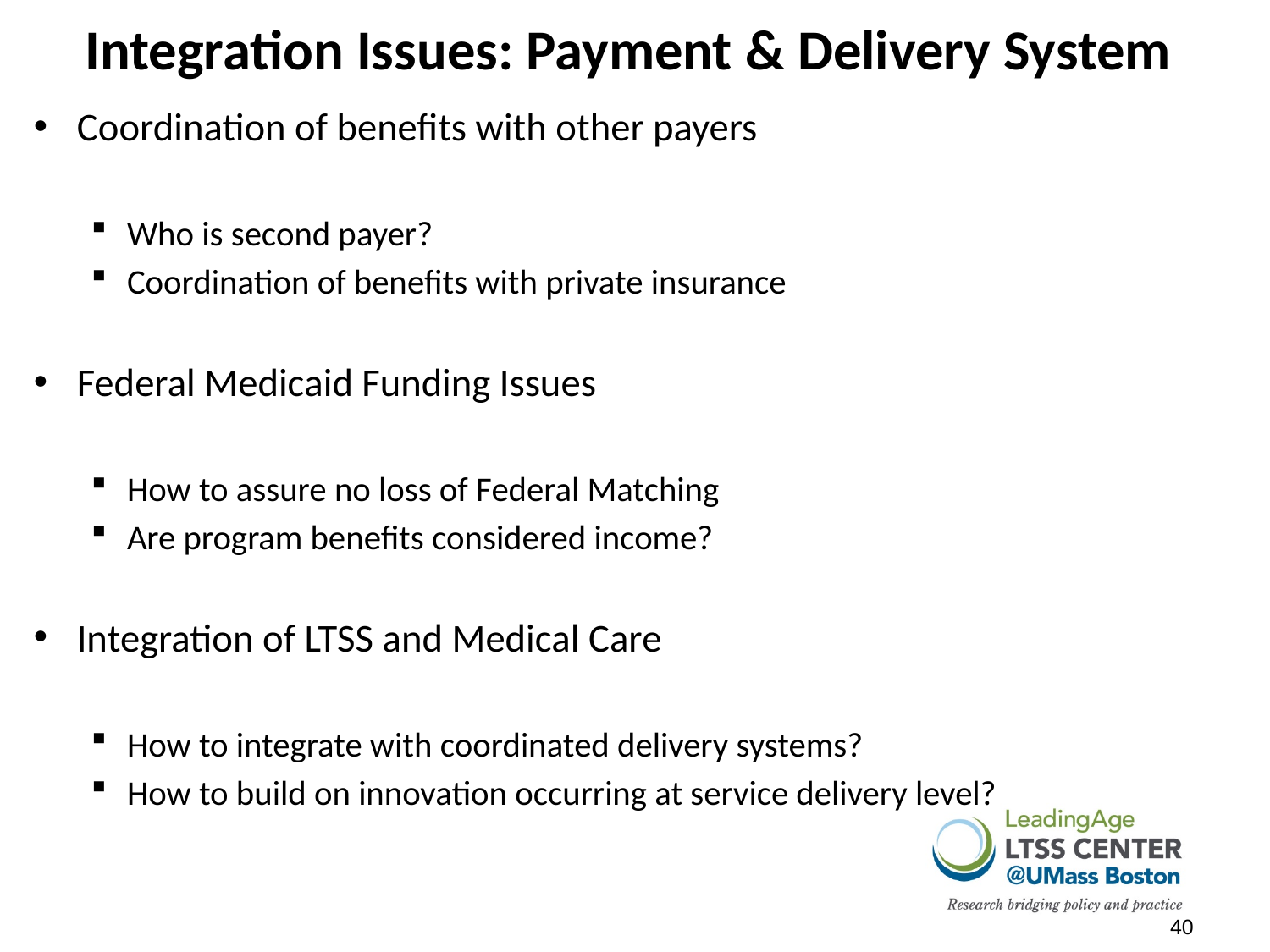

# Integration Issues: Payment & Delivery System
Coordination of benefits with other payers

Who is second payer?
Coordination of benefits with private insurance

Federal Medicaid Funding Issues

How to assure no loss of Federal Matching
Are program benefits considered income?

Integration of LTSS and Medical Care

How to integrate with coordinated delivery systems?
How to build on innovation occurring at service delivery level?

40